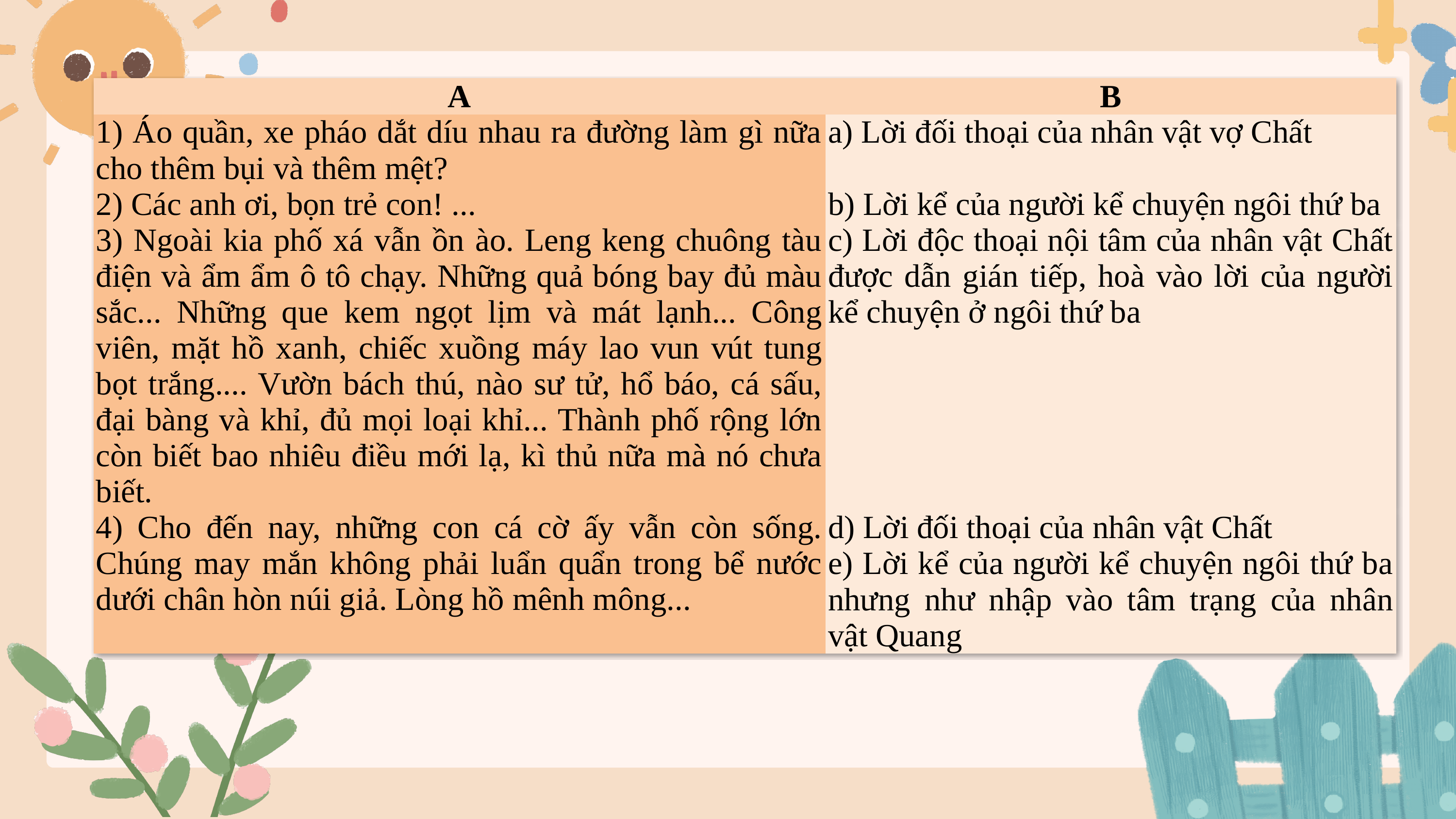

| A | B |
| --- | --- |
| 1) Áo quần, xe pháo dắt díu nhau ra đường làm gì nữa cho thêm bụi và thêm mệt? | a) Lời đối thoại của nhân vật vợ Chất |
| 2) Các anh ơi, bọn trẻ con! ... | b) Lời kể của người kể chuyện ngôi thứ ba |
| 3) Ngoài kia phố xá vẫn ồn ào. Leng keng chuông tàu điện và ẩm ẩm ô tô chạy. Những quả bóng bay đủ màu sắc... Những que kem ngọt lịm và mát lạnh... Công viên, mặt hồ xanh, chiếc xuồng máy lao vun vút tung bọt trắng.... Vườn bách thú, nào sư tử, hổ báo, cá sấu, đại bàng và khỉ, đủ mọi loại khỉ... Thành phố rộng lớn còn biết bao nhiêu điều mới lạ, kì thủ nữa mà nó chưa biết. | c) Lời độc thoại nội tâm của nhân vật Chất được dẫn gián tiếp, hoà vào lời của người kể chuyện ở ngôi thứ ba |
| 4) Cho đến nay, những con cá cờ ấy vẫn còn sống. Chúng may mắn không phải luẩn quẩn trong bể nước dưới chân hòn núi giả. Lòng hồ mênh mông... | d) Lời đối thoại của nhân vật Chất |
|  | e) Lời kể của người kể chuyện ngôi thứ ba nhưng như nhập vào tâm trạng của nhân vật Quang |